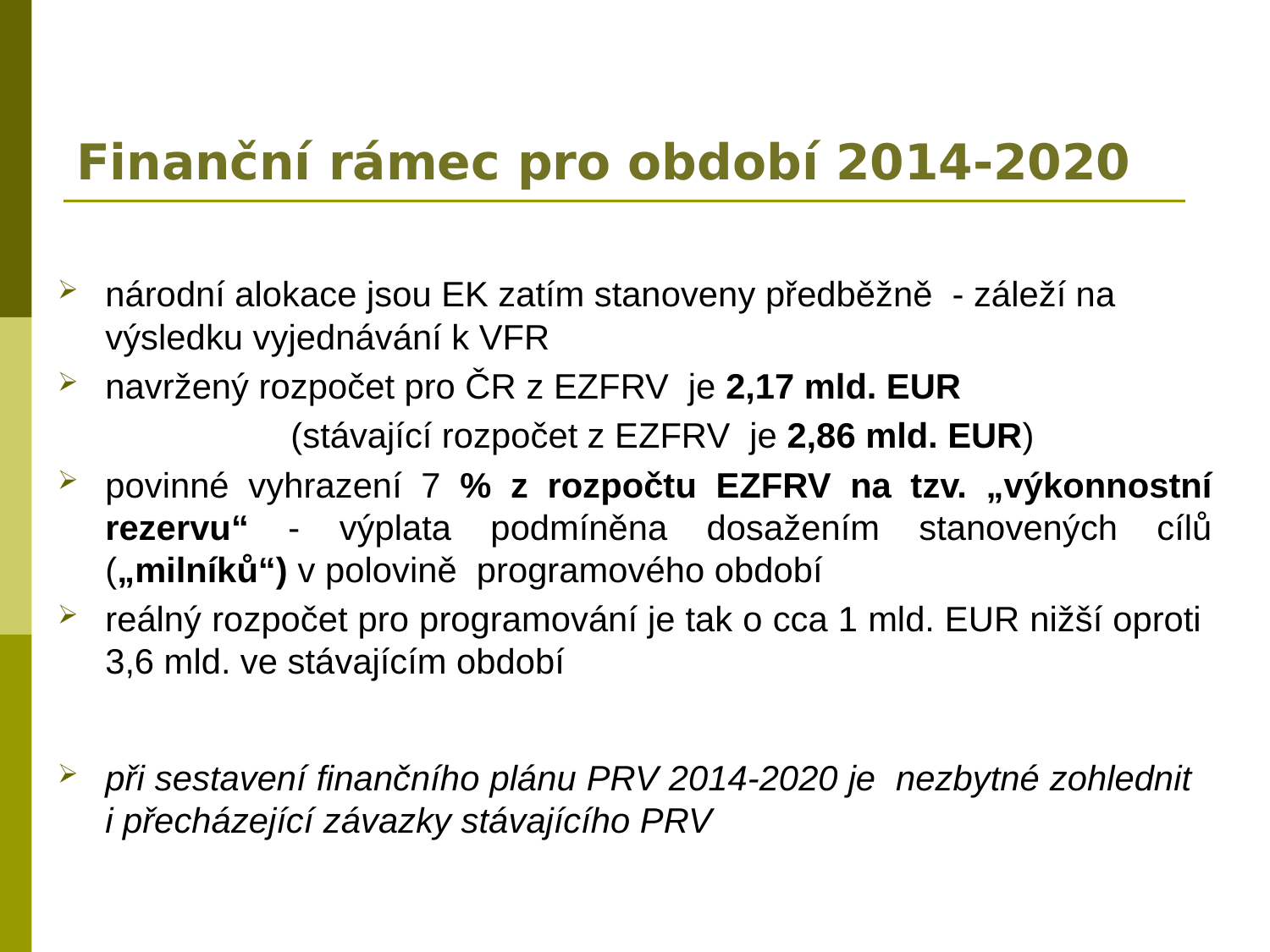

# Finanční rámec pro období 2014-2020

národní alokace jsou EK zatím stanoveny předběžně  - záleží na výsledku vyjednávání k VFR
navržený rozpočet pro ČR z EZFRV  je 2,17 mld. EUR
		      (stávající rozpočet z EZFRV  je 2,86 mld. EUR)
povinné vyhrazení 7 % z rozpočtu EZFRV na tzv. „výkonnostní rezervu“ - výplata podmíněna dosažením stanovených cílů („milníků“) v polovině  programového období
reálný rozpočet pro programování je tak o cca 1 mld. EUR nižší oproti  3,6 mld. ve stávajícím období

při sestavení finančního plánu PRV 2014-2020 je  nezbytné zohlednit   i přecházející závazky stávajícího PRV